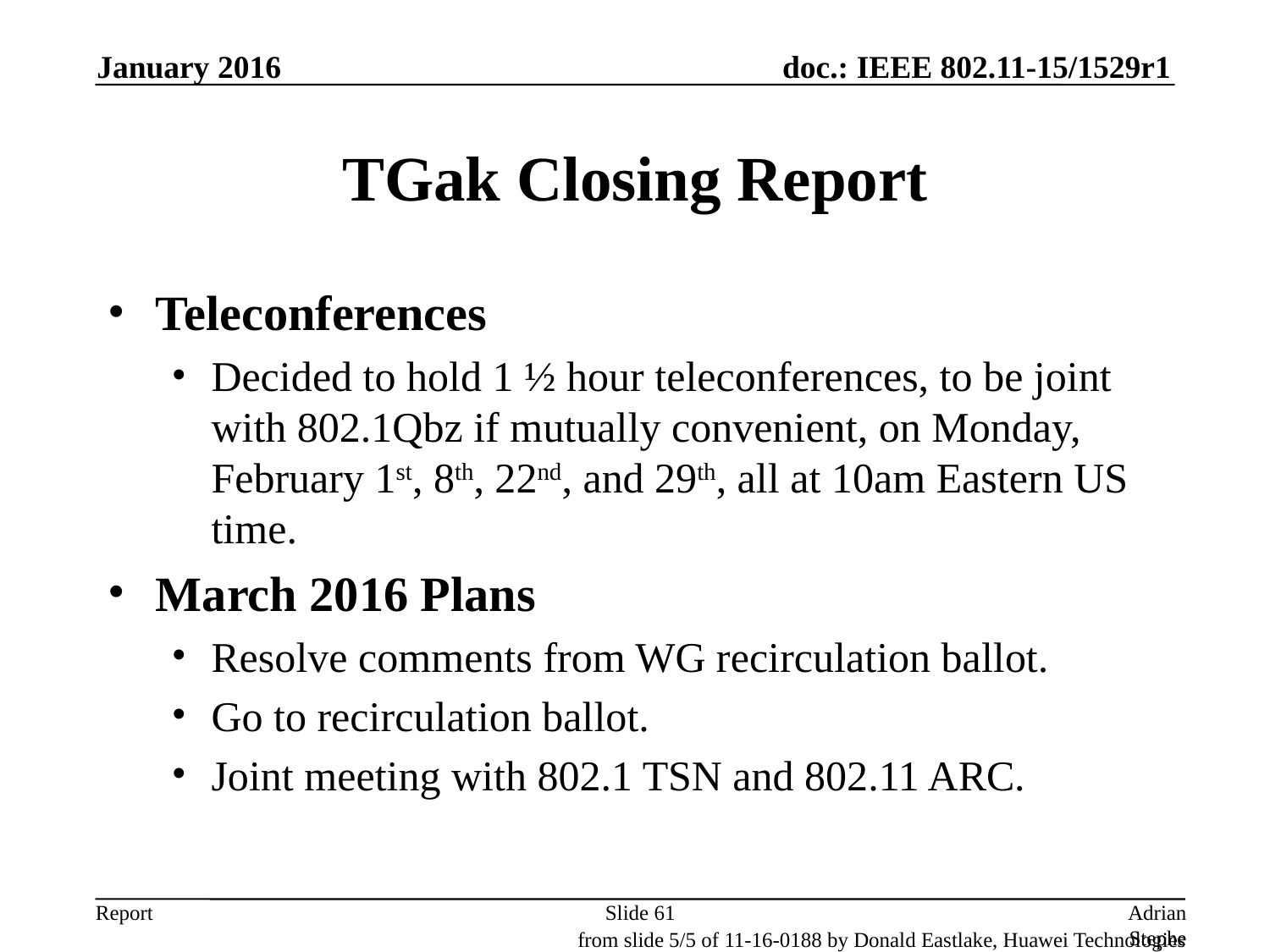

January 2016
# TGak Closing Report
Teleconferences
Decided to hold 1 ½ hour teleconferences, to be joint with 802.1Qbz if mutually convenient, on Monday, February 1st, 8th, 22nd, and 29th, all at 10am Eastern US time.
March 2016 Plans
Resolve comments from WG recirculation ballot.
Go to recirculation ballot.
Joint meeting with 802.1 TSN and 802.11 ARC.

Slide 61
Adrian Stephens, Intel Corporation
from slide 5/5 of 11-16-0188 by Donald Eastlake, Huawei Technologies